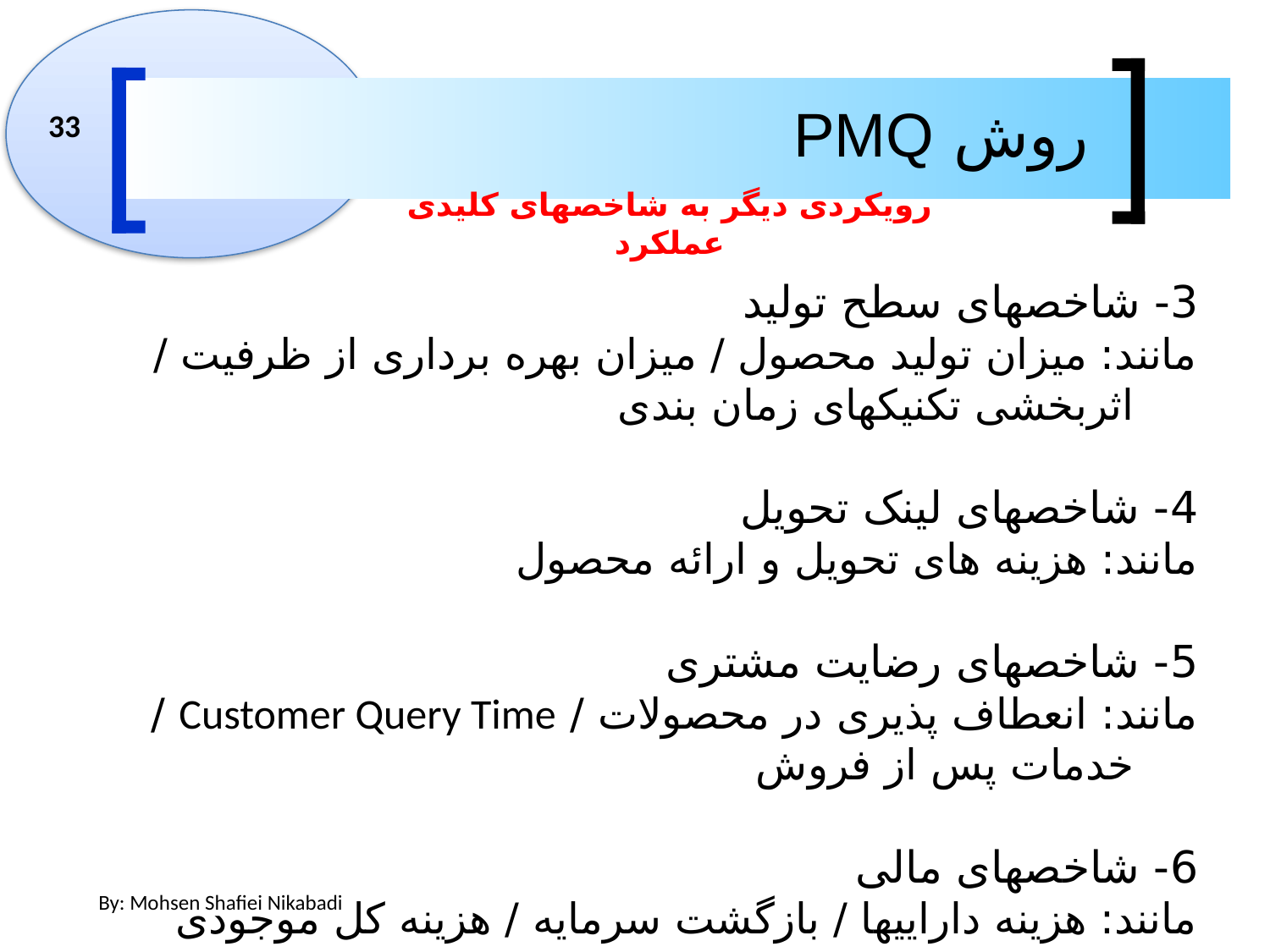

روش PMQ
33
رویکردی دیگر به شاخصهای کلیدی عملکرد
3- شاخصهای سطح تولید
مانند: میزان تولید محصول / میزان بهره برداری از ظرفیت / اثربخشی تکنیکهای زمان بندی

4- شاخصهای لینک تحویل
مانند: هزینه های تحویل و ارائه محصول

5- شاخصهای رضایت مشتری
مانند: انعطاف پذیری در محصولات / Customer Query Time / خدمات پس از فروش

6- شاخصهای مالی
مانند: هزینه داراییها / بازگشت سرمایه / هزینه کل موجودی

By: Mohsen Shafiei Nikabadi